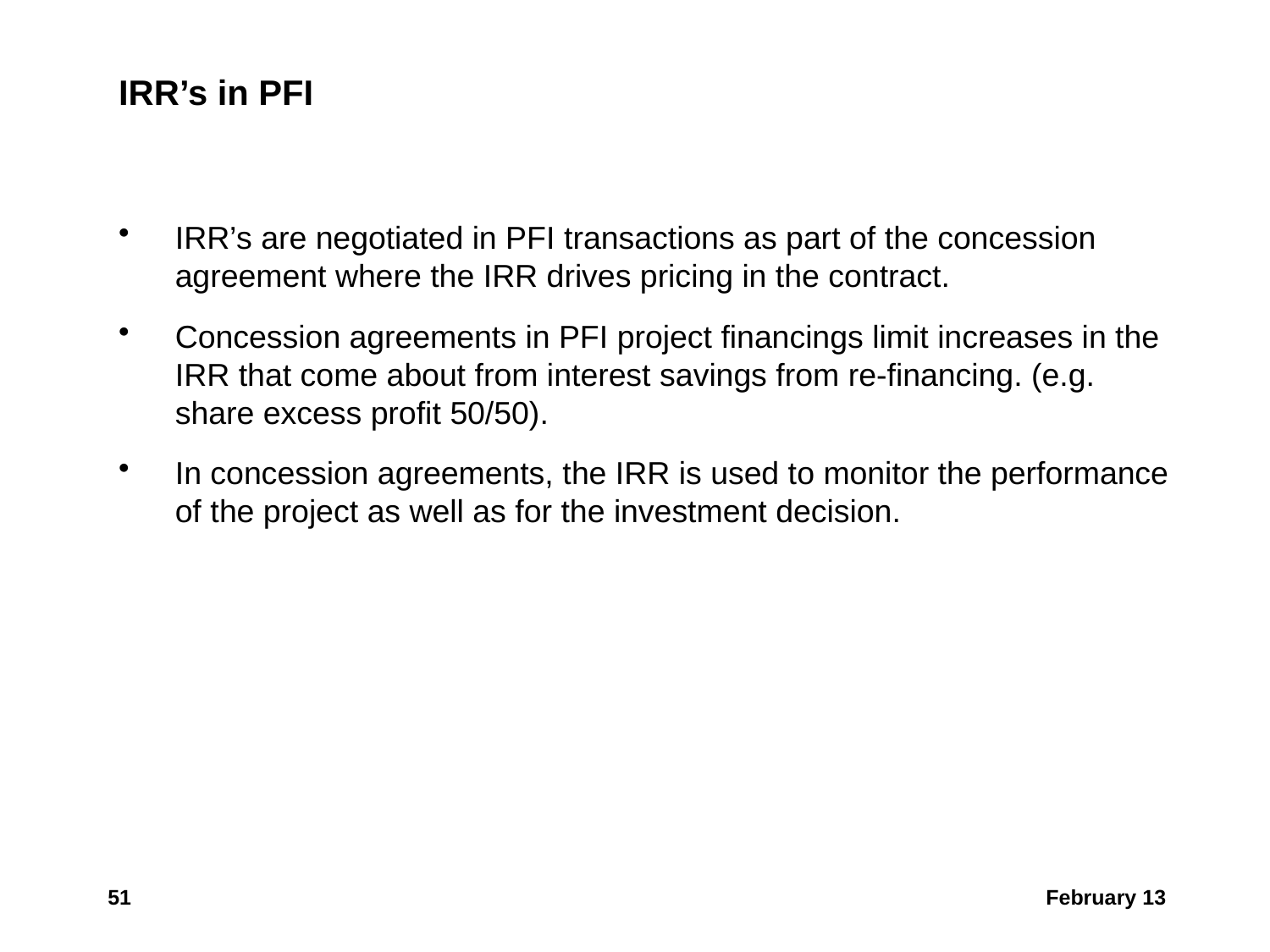

# IRR’s in PFI
IRR’s are negotiated in PFI transactions as part of the concession agreement where the IRR drives pricing in the contract.
Concession agreements in PFI project financings limit increases in the IRR that come about from interest savings from re-financing. (e.g. share excess profit 50/50).
In concession agreements, the IRR is used to monitor the performance of the project as well as for the investment decision.